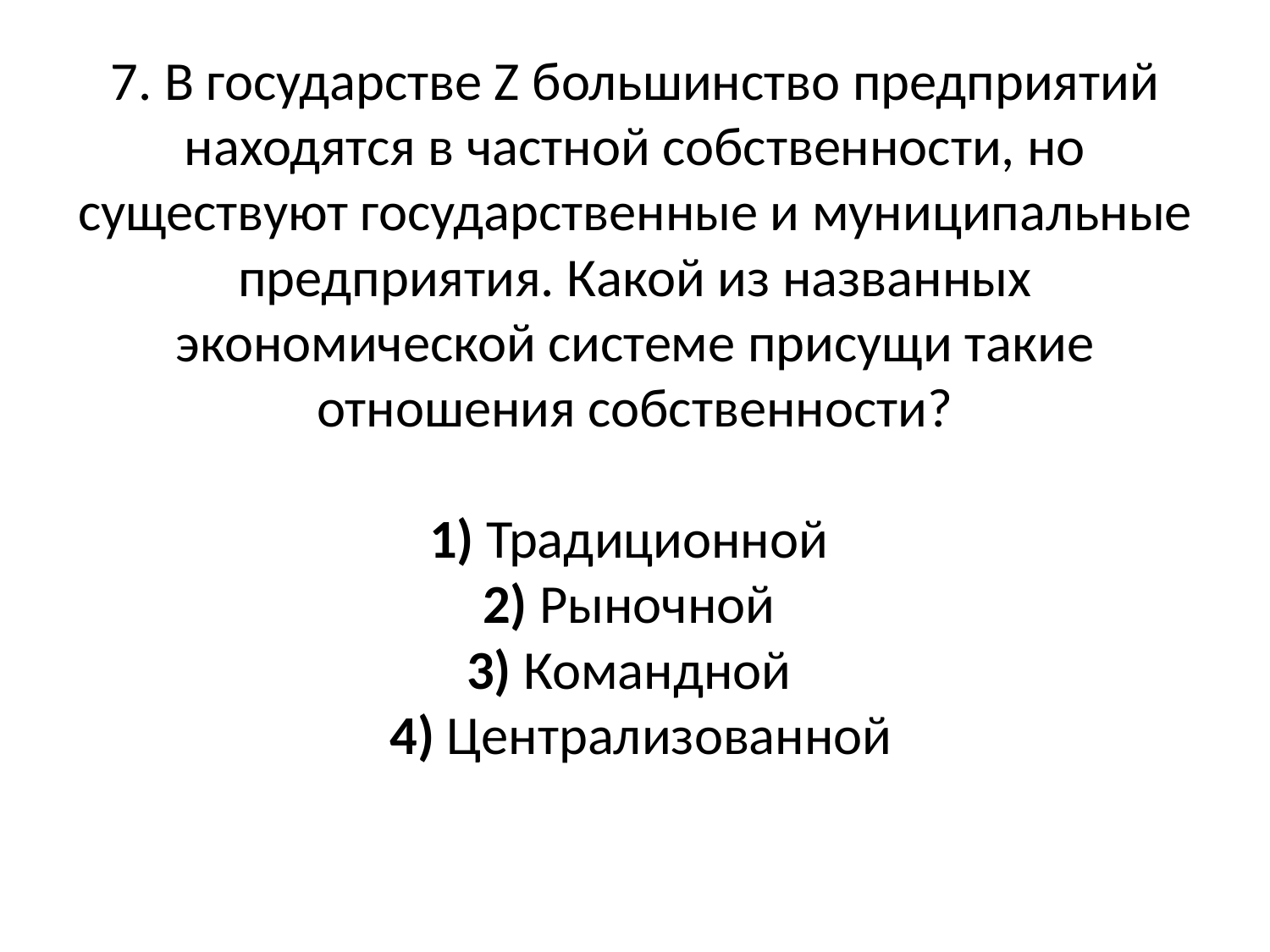

# 7. В государстве Z большинство предприятий находятся в частной собственности, но существуют государственные и муниципальные предприятия. Какой из названных экономической системе присущи такие отношения собственности?     1) Традиционной    2) Рыночной    3) Командной    4) Централизованной